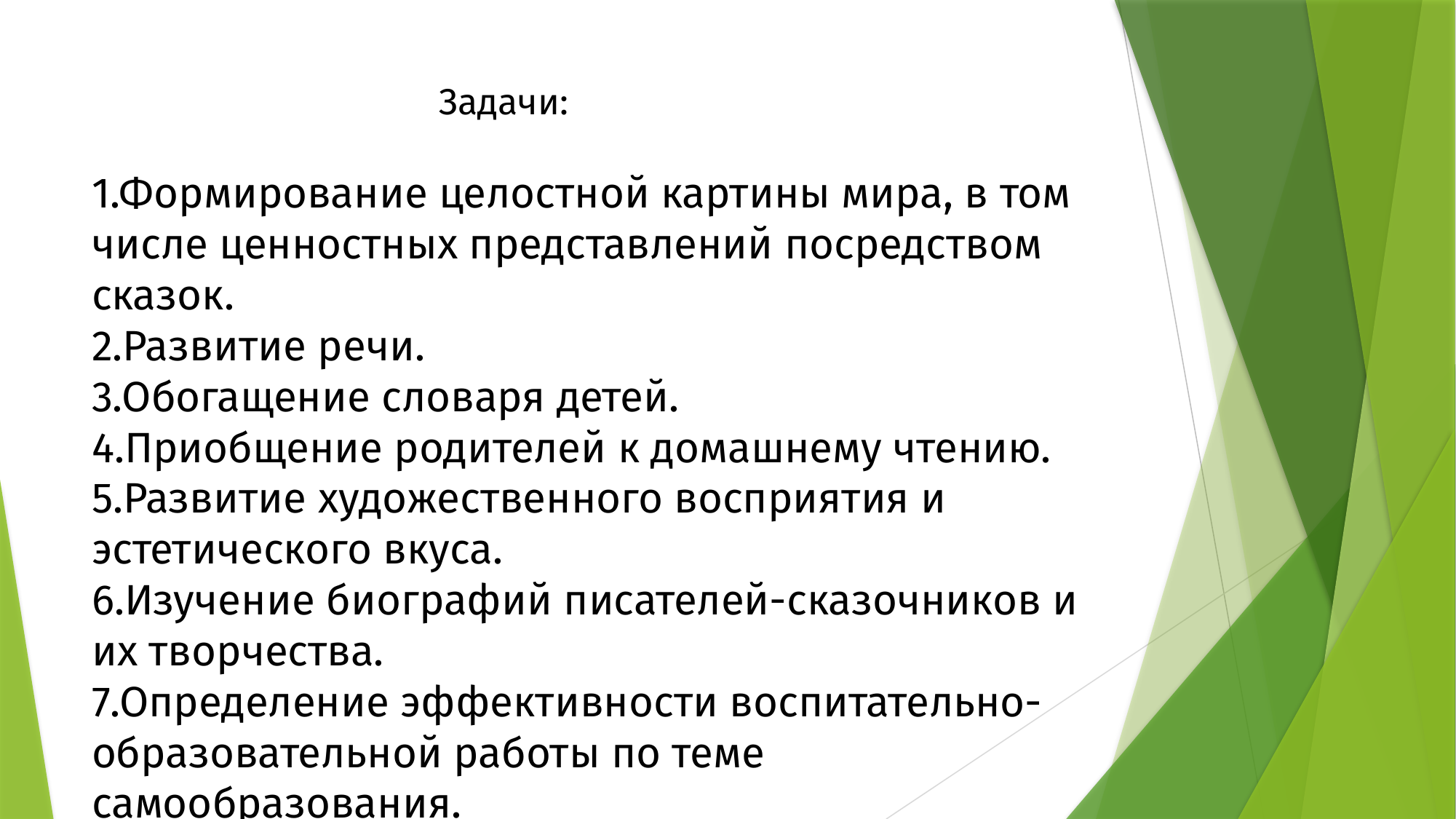

# Задачи: 1.Формирование целостной картины мира, в том числе ценностных представлений посредством сказок. 2.Развитие речи. 3.Обогащение словаря детей. 4.Приобщение родителей к домашнему чтению. 5.Развитие художественного восприятия и эстетического вкуса. 6.Изучение биографий писателей-сказочников и их творчества. 7.Определение эффективности воспитательно-образовательной работы по теме самообразования.